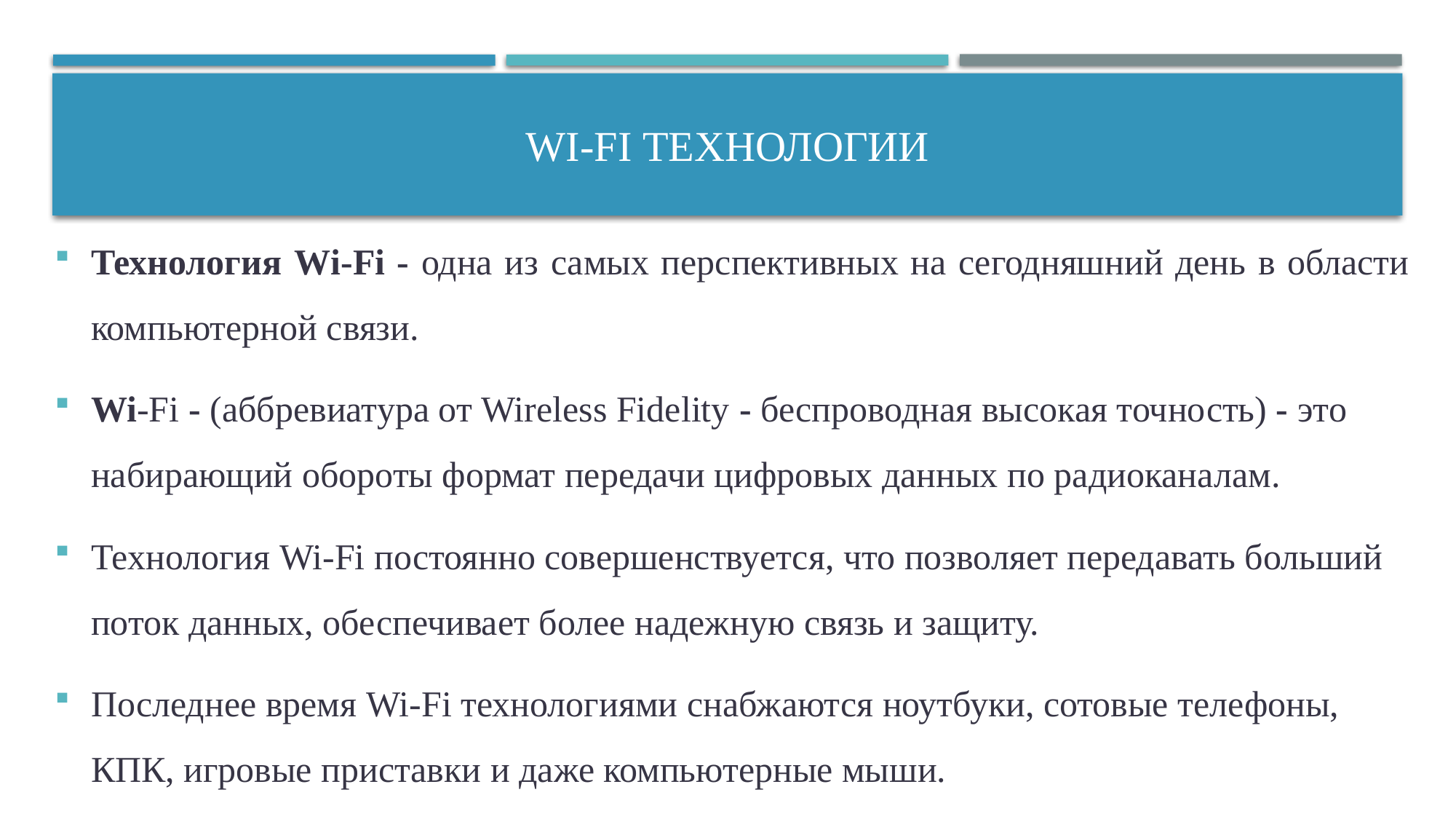

# Wi-Fi технологии
Технология Wi-Fi - одна из самых перспективных на сегодняшний день в области компьютерной связи.
Wi-Fi - (аббревиатура от Wireless Fidelity - беспроводная высокая точность) - это набирающий обороты формат передачи цифровых данных по радиоканалам.
Технология Wi-Fi постоянно совершенствуется, что позволяет передавать больший поток данных, обеспечивает более надежную связь и защиту.
Последнее время Wi-Fi технологиями снабжаются ноутбуки, сотовые телефоны, КПК, игровые приставки и даже компьютерные мыши.